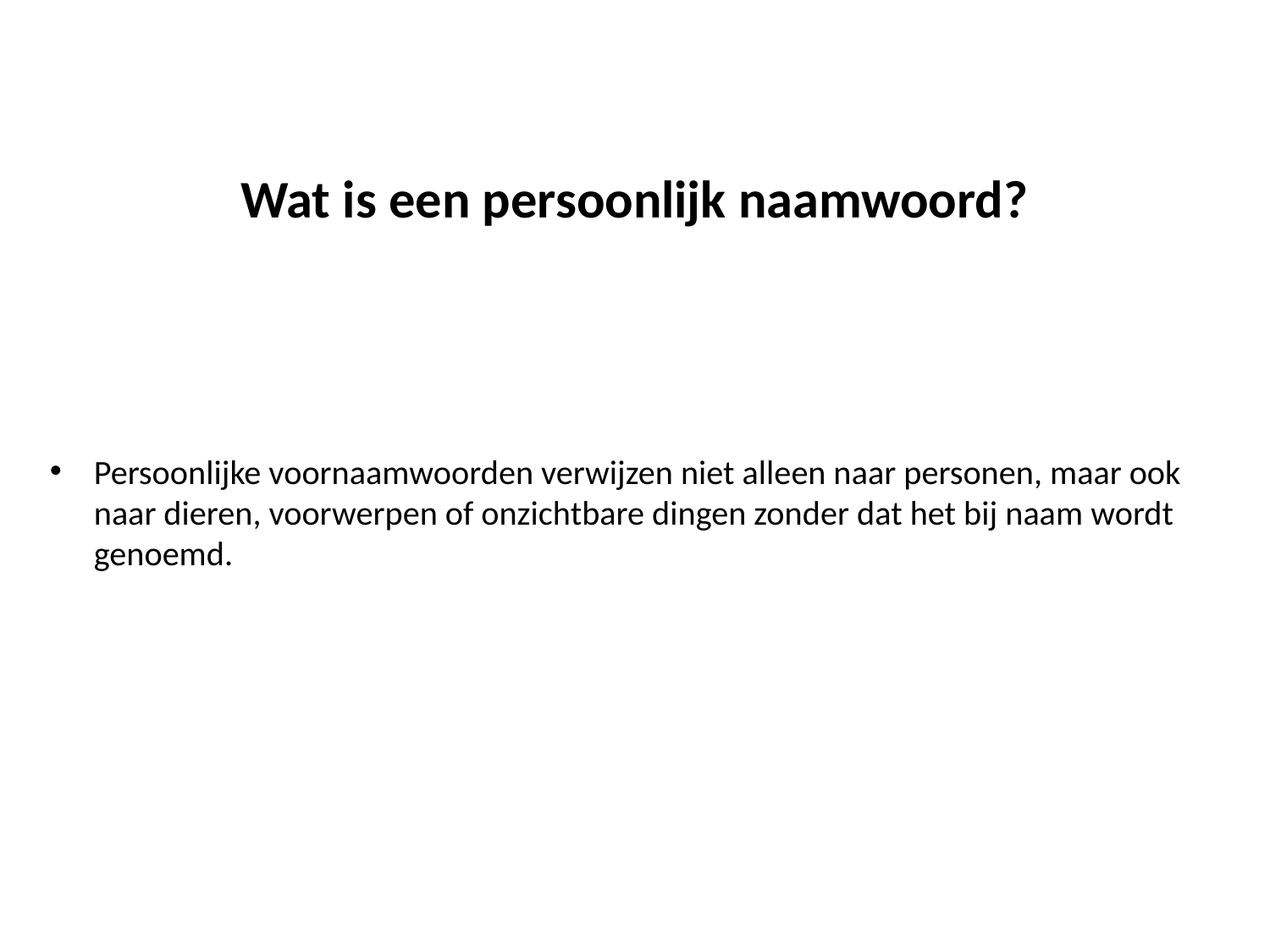

# Wat is een persoonlijk naamwoord?

Persoonlijke voornaamwoorden verwijzen niet alleen naar personen, maar ook naar dieren, voorwerpen of onzichtbare dingen zonder dat het bij naam wordt genoemd.